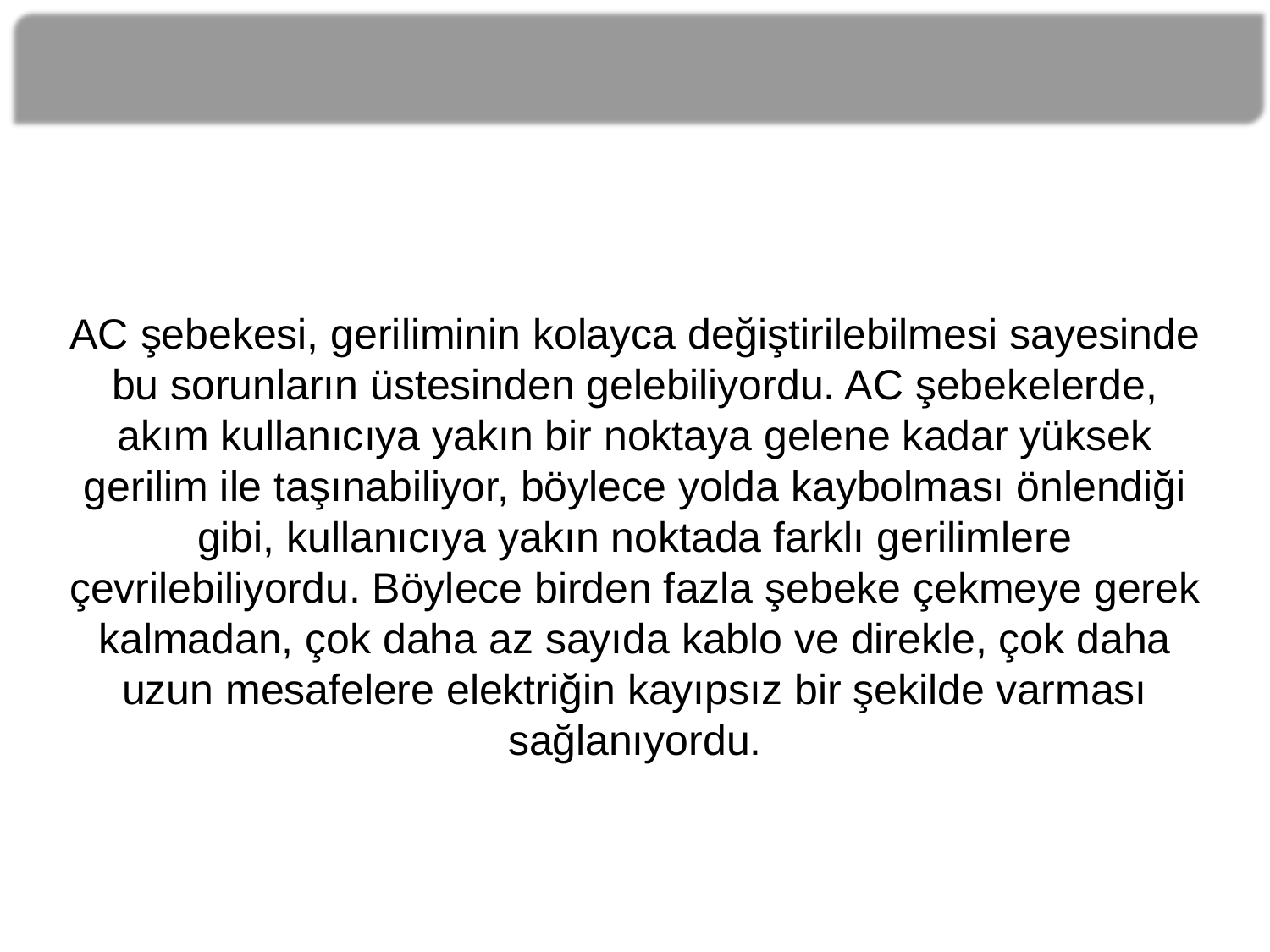

#
AC şebekesi, geriliminin kolayca değiştirilebilmesi sayesinde bu sorunların üstesinden gelebiliyordu. AC şebekelerde, akım kullanıcıya yakın bir noktaya gelene kadar yüksek gerilim ile taşınabiliyor, böylece yolda kaybolması önlendiği gibi, kullanıcıya yakın noktada farklı gerilimlere çevrilebiliyordu. Böylece birden fazla şebeke çekmeye gerek kalmadan, çok daha az sayıda kablo ve direkle, çok daha uzun mesafelere elektriğin kayıpsız bir şekilde varması sağlanıyordu.